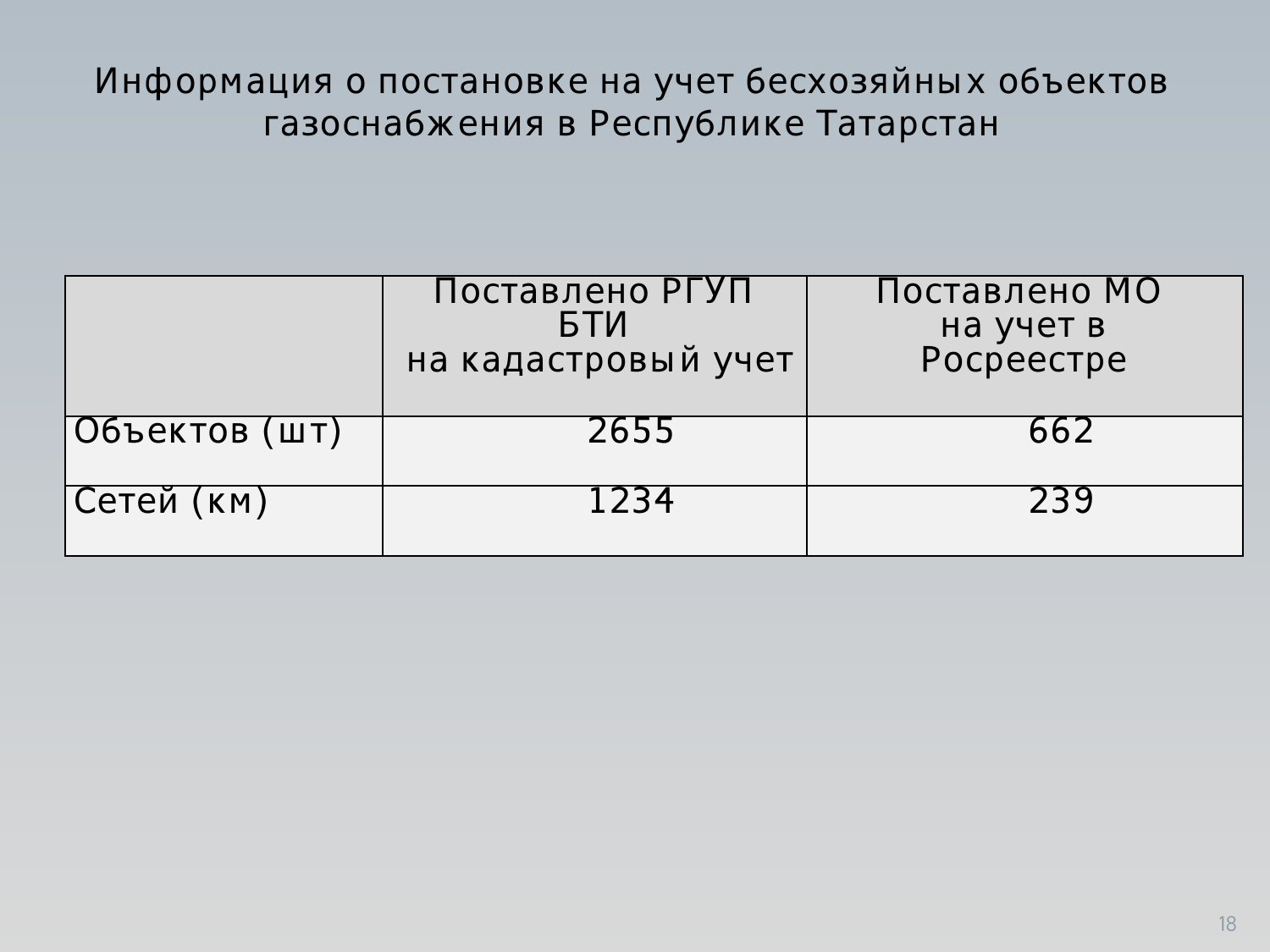

Информация о постановке на учет бесхозяйных объектов
газоснабжения в Республике Татарстан

|  | Поставлено РГУП БТИ на кадастровый учет | Поставлено МО на учет в Росреестре |
| --- | --- | --- |
| Объектов (шт) | 2655 | 662 |
| Сетей (км) | 1234 | 239 |
18